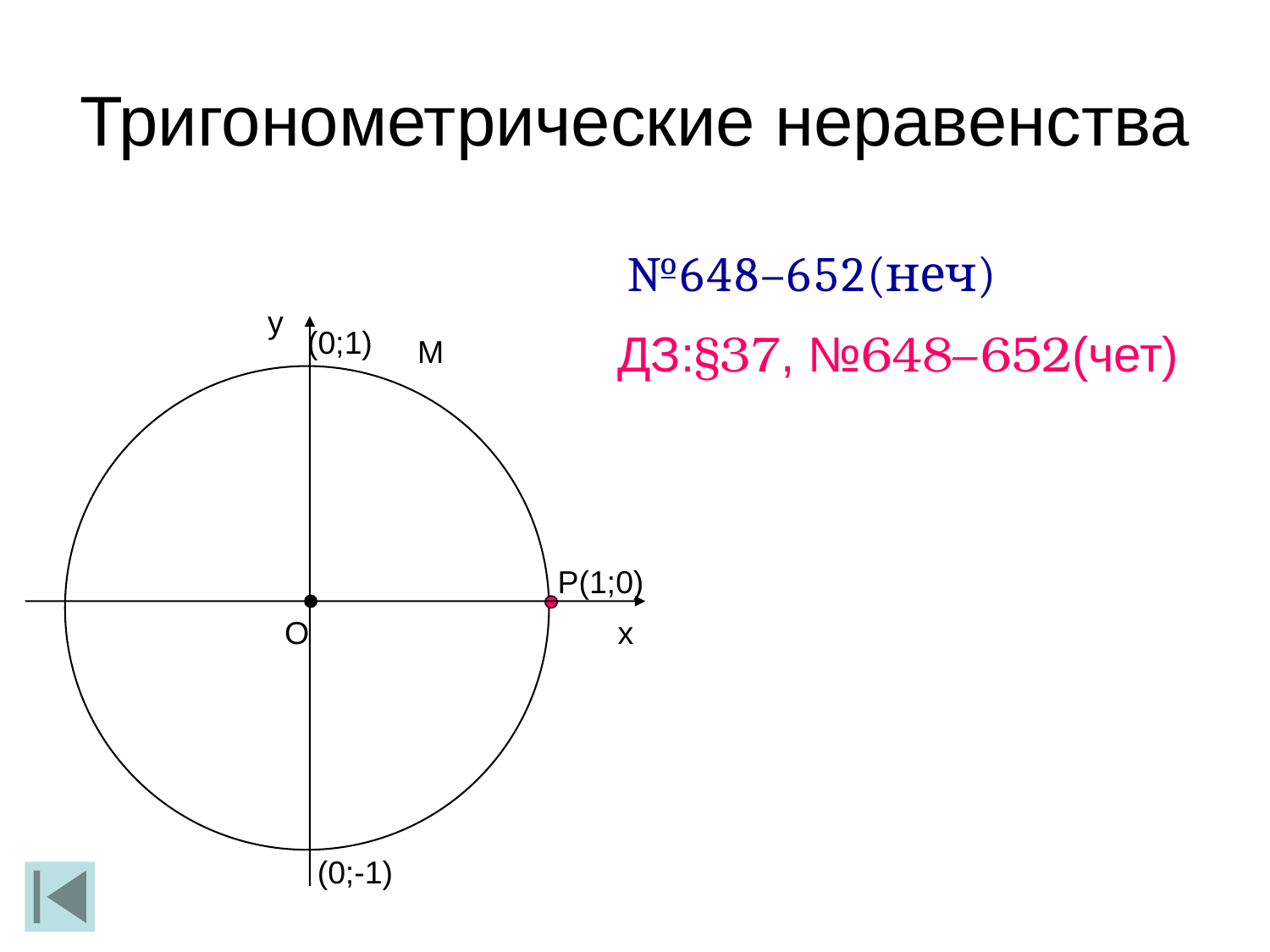

Тригонометрические неравенства
№648–652(неч)
y
(0;1)
ДЗ:§37, №648–652(чет)

M

Р(1;0)

О

x
(0;-1)